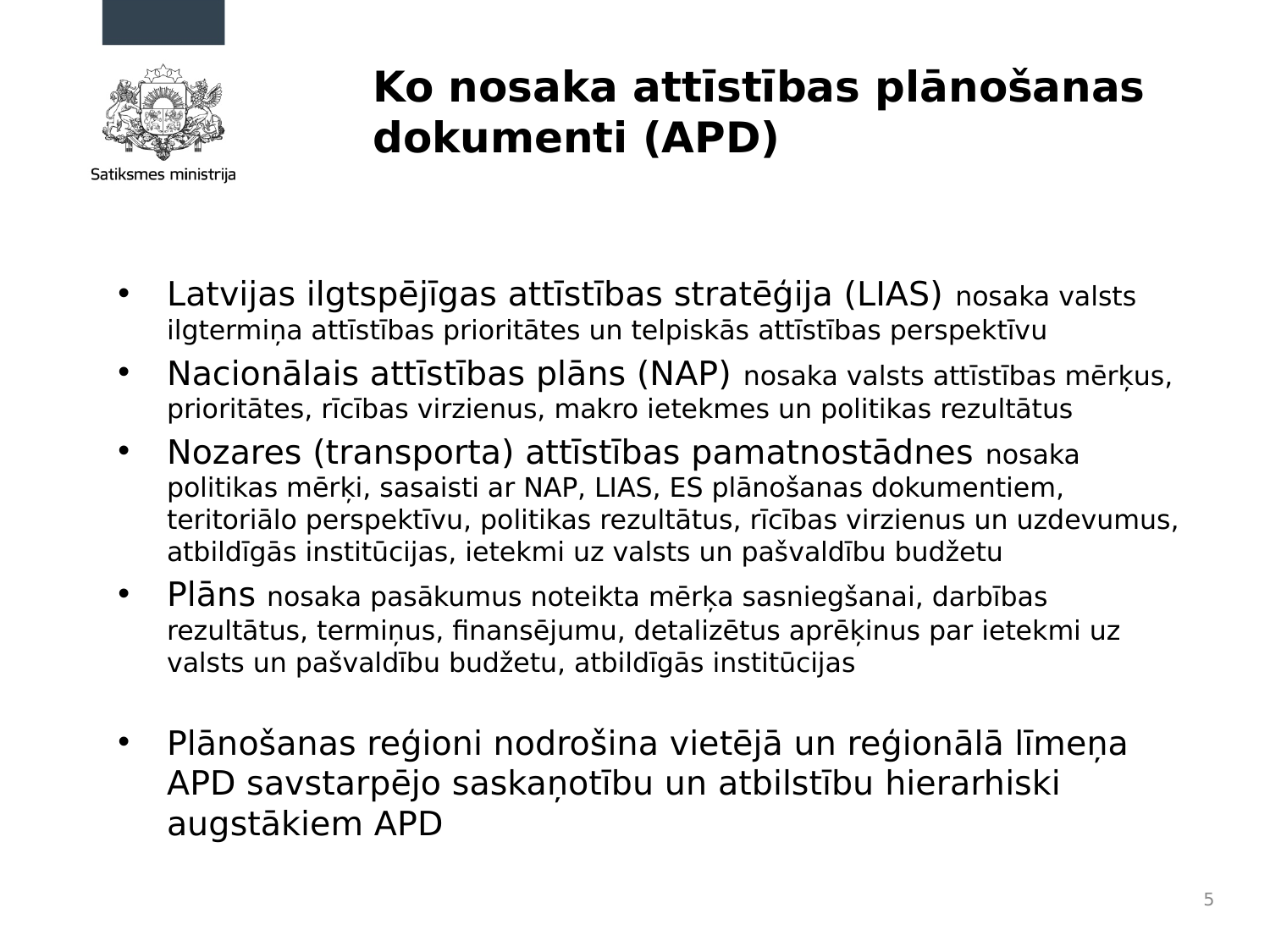

# Ko nosaka attīstības plānošanas dokumenti (APD)
Latvijas ilgtspējīgas attīstības stratēģija (LIAS) nosaka valsts ilgtermiņa attīstības prioritātes un telpiskās attīstības perspektīvu
Nacionālais attīstības plāns (NAP) nosaka valsts attīstības mērķus, prioritātes, rīcības virzienus, makro ietekmes un politikas rezultātus
Nozares (transporta) attīstības pamatnostādnes nosaka politikas mērķi, sasaisti ar NAP, LIAS, ES plānošanas dokumentiem, teritoriālo perspektīvu, politikas rezultātus, rīcības virzienus un uzdevumus, atbildīgās institūcijas, ietekmi uz valsts un pašvaldību budžetu
Plāns nosaka pasākumus noteikta mērķa sasniegšanai, darbības rezultātus, termiņus, finansējumu, detalizētus aprēķinus par ietekmi uz valsts un pašvaldību budžetu, atbildīgās institūcijas

Plānošanas reģioni nodrošina vietējā un reģionālā līmeņa APD savstarpējo saskaņotību un atbilstību hierarhiski augstākiem APD
5